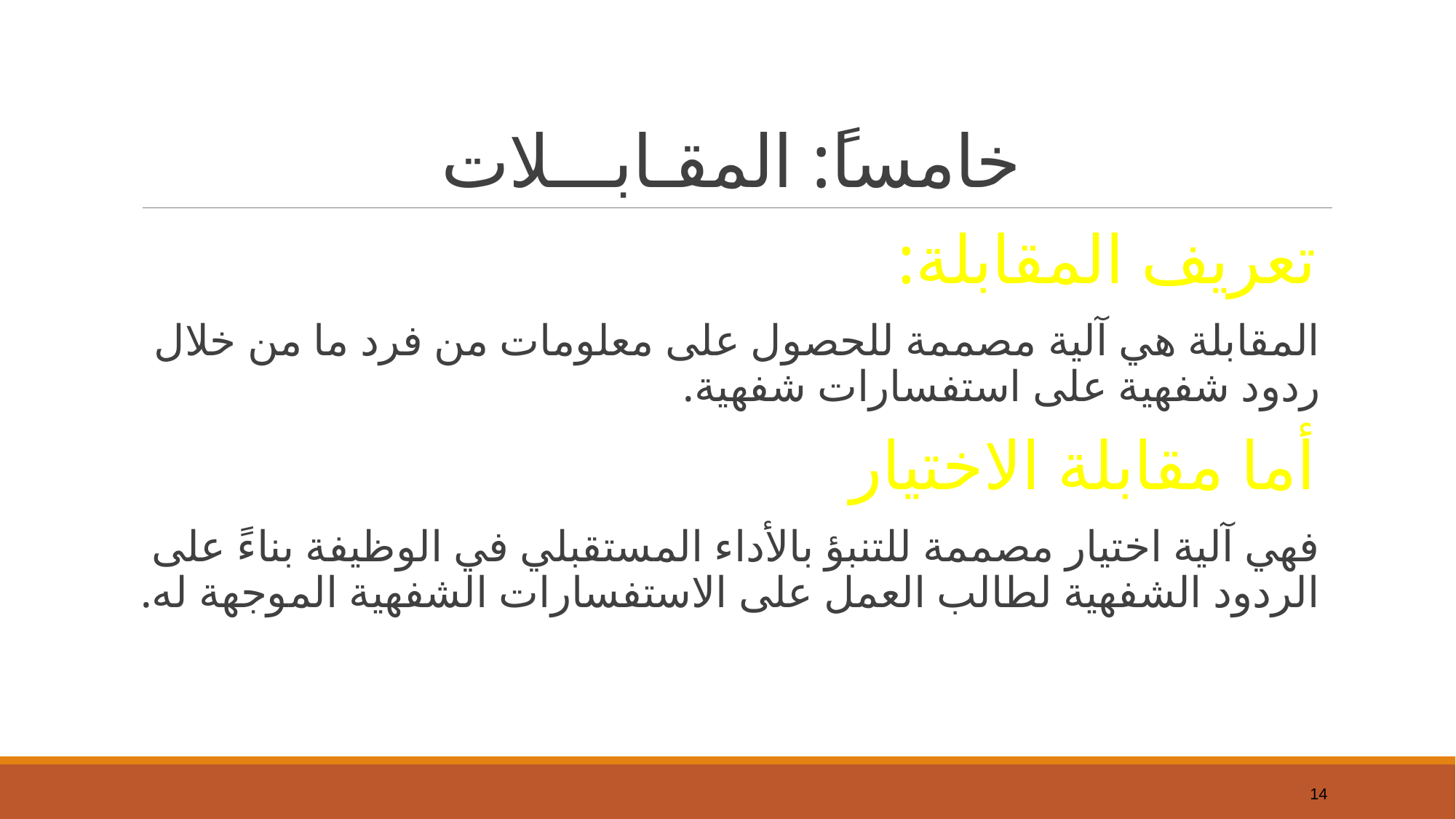

# خامساً: المقـابـــلات
تعريف المقابلة:
المقابلة هي آلية مصممة للحصول على معلومات من فرد ما من خلال ردود شفهية على استفسارات شفهية.
أما مقابلة الاختيار
فهي آلية اختيار مصممة للتنبؤ بالأداء المستقبلي في الوظيفة بناءً على الردود الشفهية لطالب العمل على الاستفسارات الشفهية الموجهة له.
14